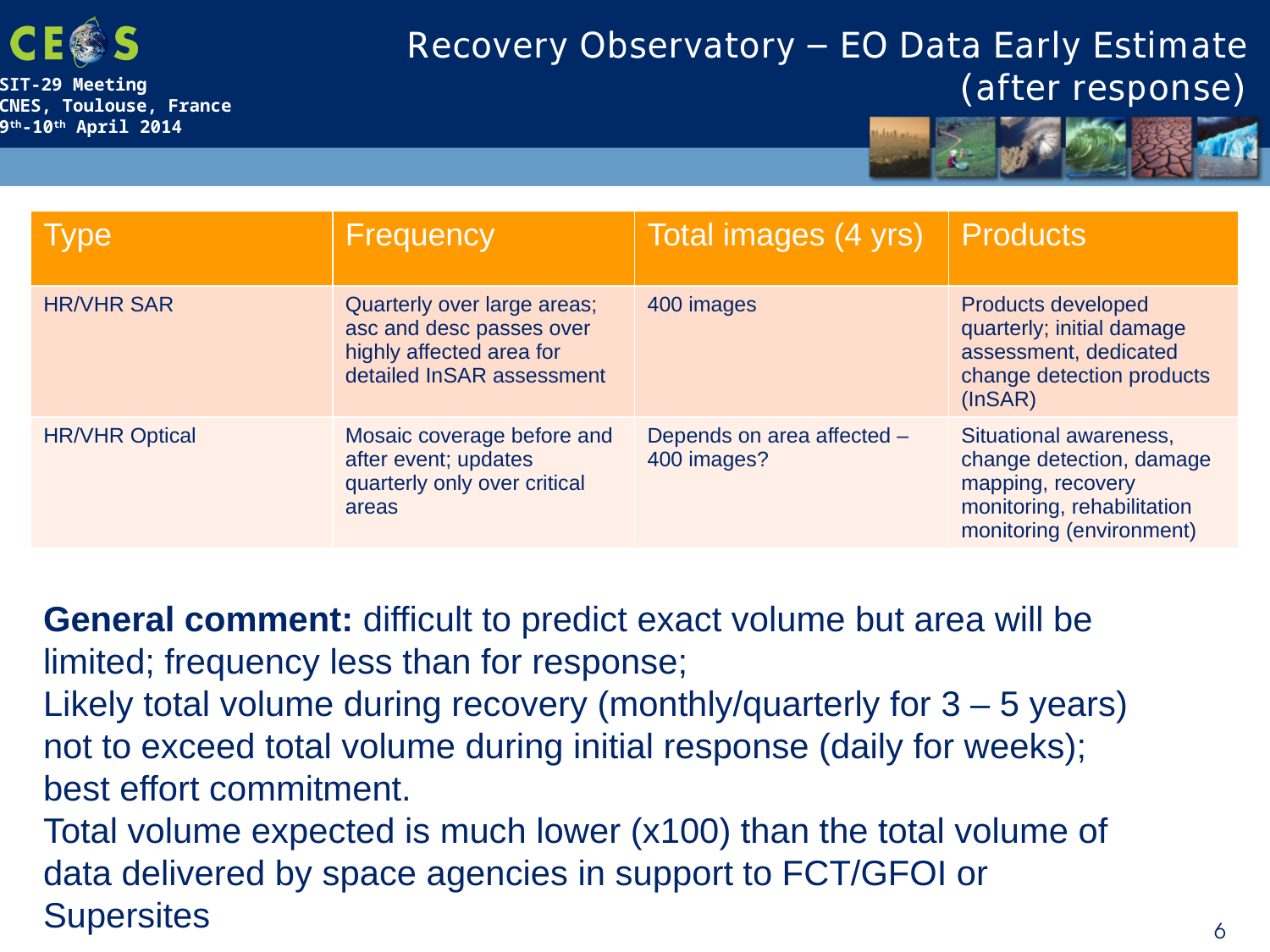

Recovery Observatory – EO Data Early Estimate
 (after response)
| Type | Frequency | Total images (4 yrs) | Products |
| --- | --- | --- | --- |
| HR/VHR SAR | Quarterly over large areas; asc and desc passes over highly affected area for detailed InSAR assessment | 400 images | Products developed quarterly; initial damage assessment, dedicated change detection products (InSAR) |
| HR/VHR Optical | Mosaic coverage before and after event; updates quarterly only over critical areas | Depends on area affected – 400 images? | Situational awareness, change detection, damage mapping, recovery monitoring, rehabilitation monitoring (environment) |
General comment: difficult to predict exact volume but area will be limited; frequency less than for response;
Likely total volume during recovery (monthly/quarterly for 3 – 5 years) not to exceed total volume during initial response (daily for weeks); best effort commitment.
Total volume expected is much lower (x100) than the total volume of data delivered by space agencies in support to FCT/GFOI or Supersites
6